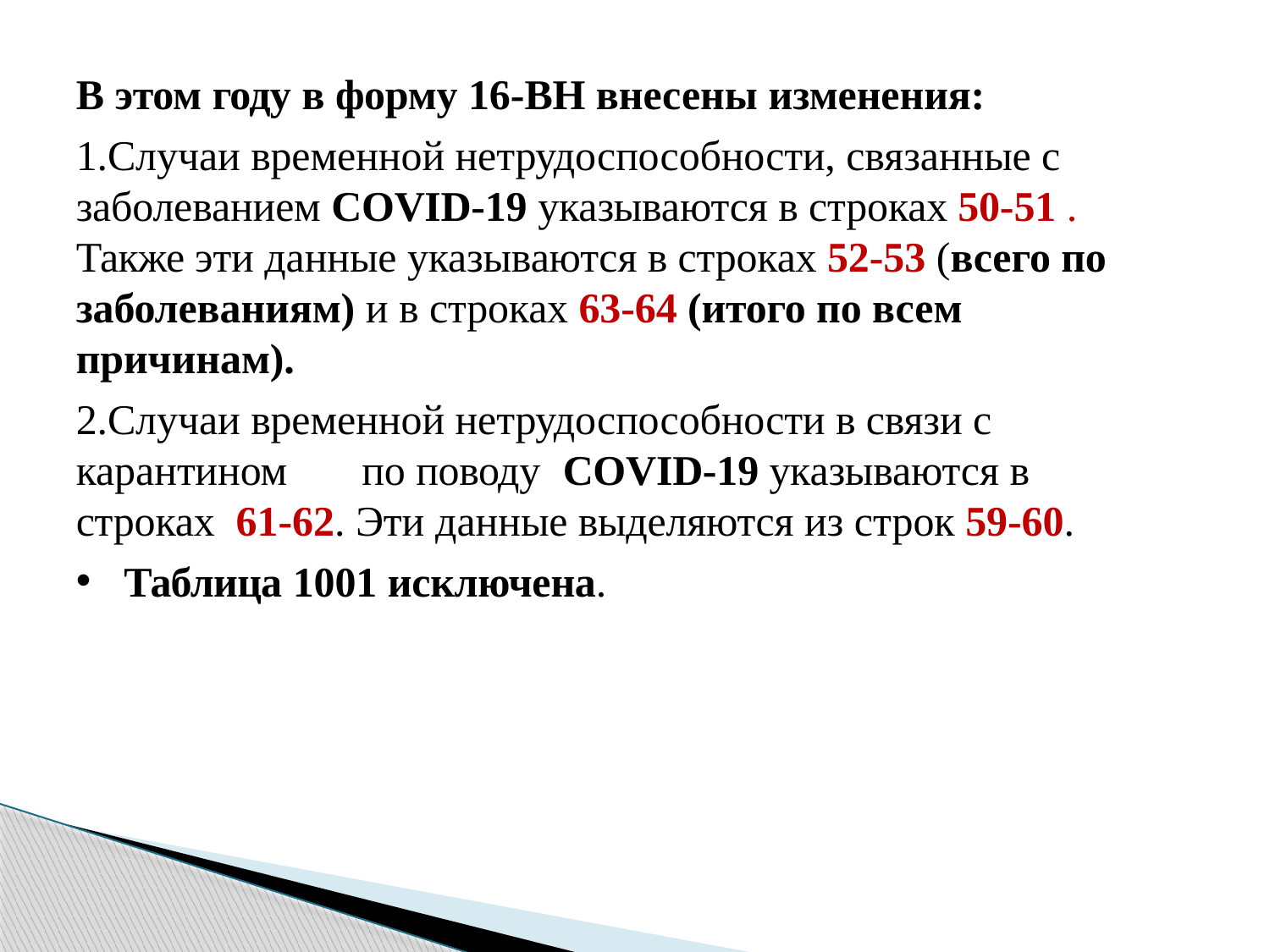

В этом году в форму 16-ВН внесены изменения:
1.Случаи временной нетрудоспособности, связанные с  заболеванием COVID-19 указываются в строках 50-51 .  Также эти данные указываются в строках 52-53 (всего по  заболеваниям) и в строках 63-64 (итого по всем  причинам).
2.Случаи временной нетрудоспособности в связи с  карантином	по поводу	COVID-19 указываются в строках  61-62. Эти данные выделяются из строк 59-60.
Таблица 1001 исключена.